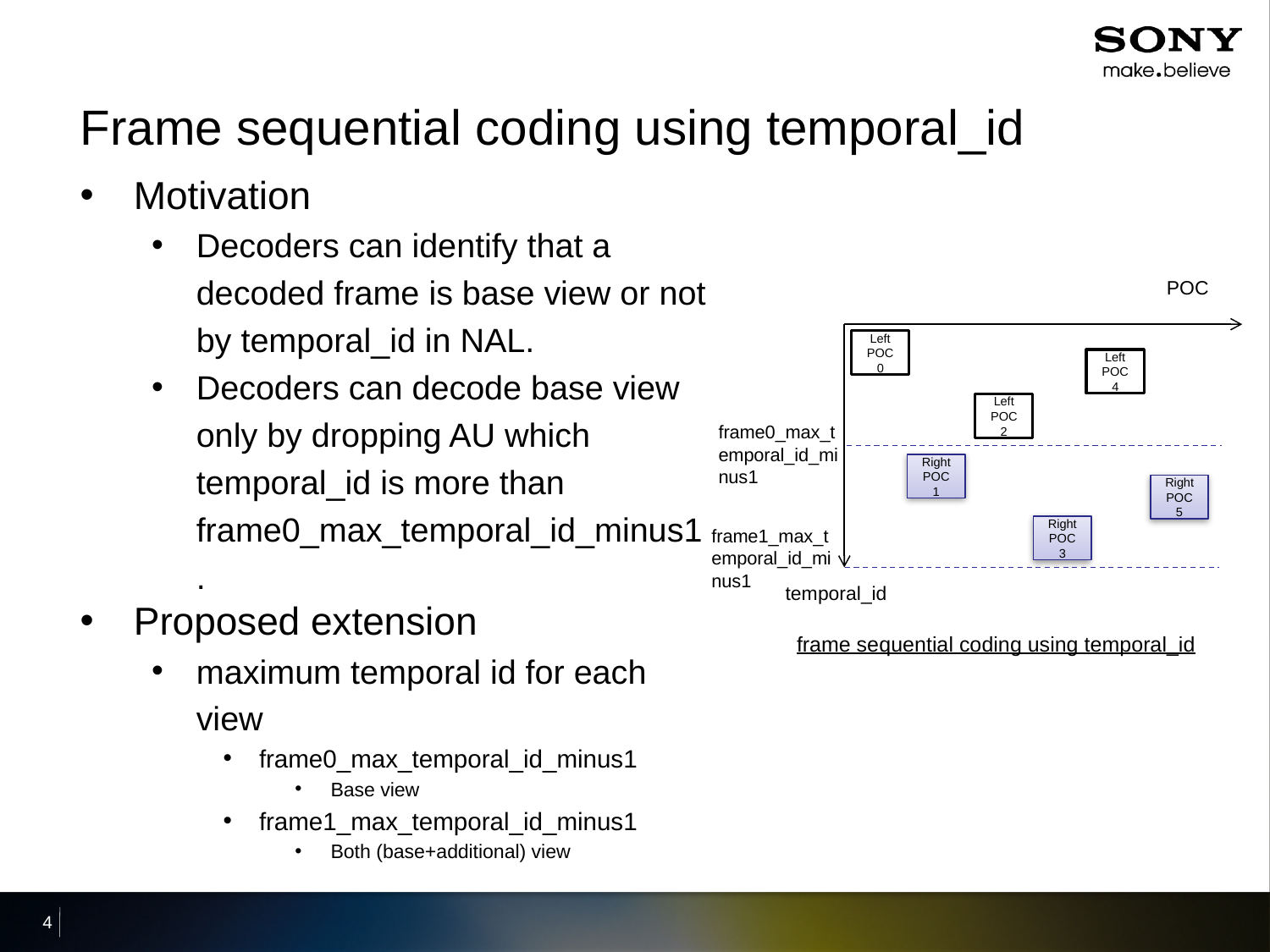

# Frame sequential coding using temporal_id
Motivation
Decoders can identify that a decoded frame is base view or not by temporal_id in NAL.
Decoders can decode base view only by dropping AU which temporal_id is more than frame0_max_temporal_id_minus1.
Proposed extension
maximum temporal id for each view
frame0_max_temporal_id_minus1
Base view
frame1_max_temporal_id_minus1
Both (base+additional) view

POC
Left
POC0
Left
POC4
Left
POC2
frame0_max_temporal_id_minus1
Right
POC1
Right
POC5
Right
POC3
frame1_max_temporal_id_minus1
temporal_id
frame sequential coding using temporal_id
4